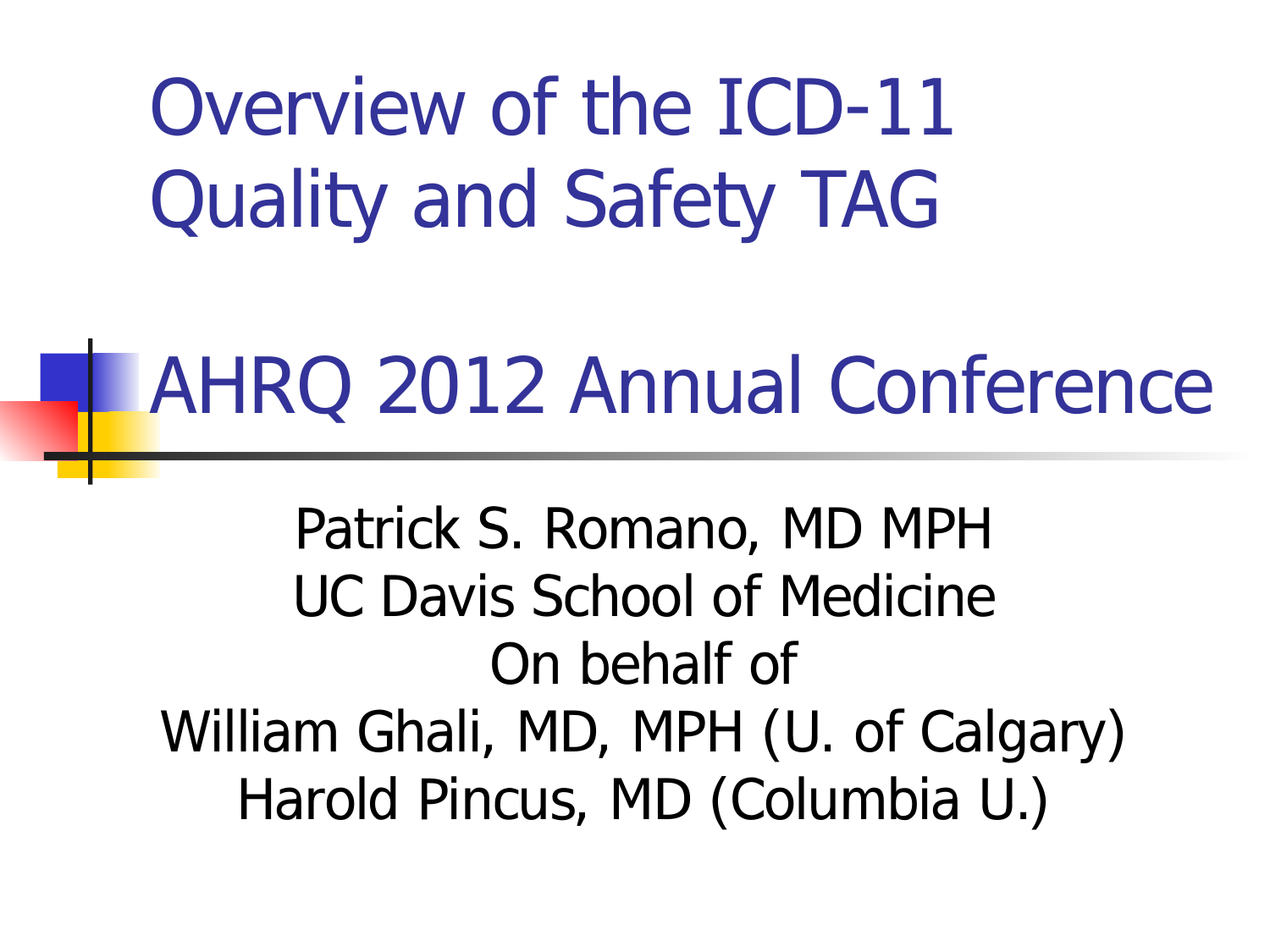

# Overview of the ICD-11 Quality and Safety TAG AHRQ 2012 Annual Conference
Patrick S. Romano, MD MPH
UC Davis School of Medicine
On behalf of
William Ghali, MD, MPH (U. of Calgary)
Harold Pincus, MD (Columbia U.)